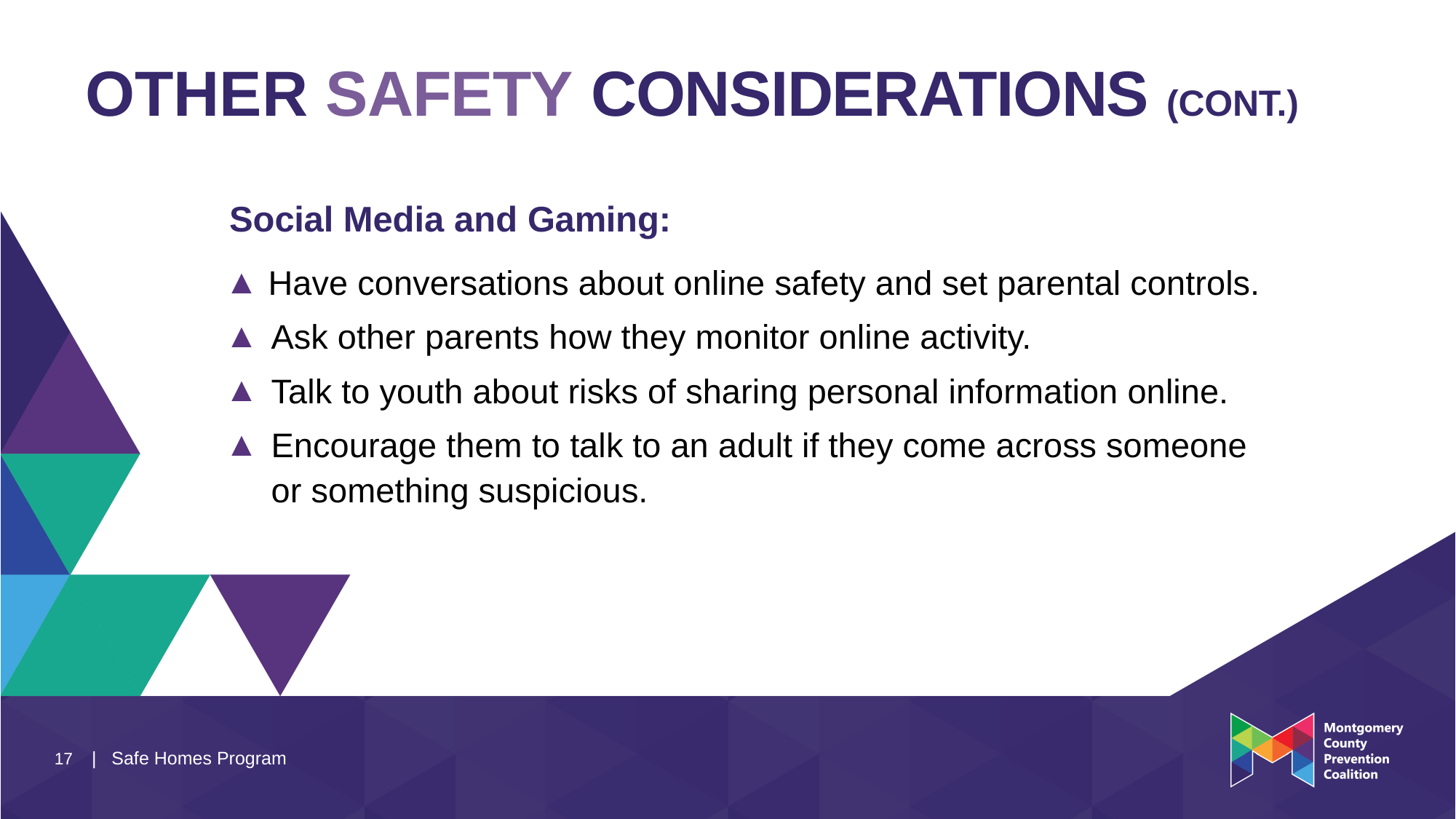

# OTHER SAFETY CONSIDERATIONS (CONT.)
Social Media and Gaming:
Have conversations about online safety and set parental controls.
Ask other parents how they monitor online activity.
Talk to youth about risks of sharing personal information online.
Encourage them to talk to an adult if they come across someone or something suspicious.